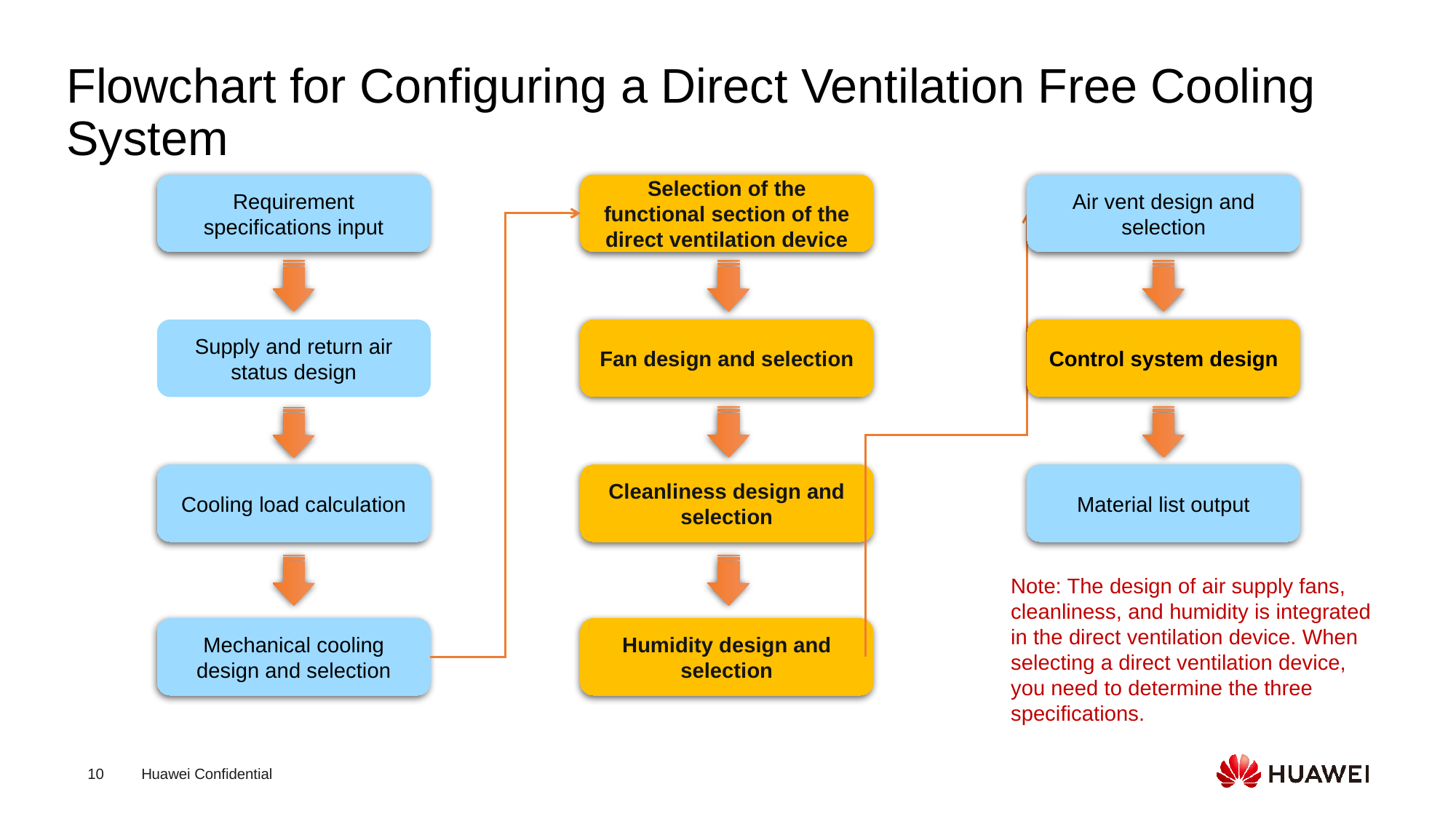

# Flowchart for Configuring a Direct Ventilation Free Cooling System
Requirement specifications input
Selection of the functional section of the direct ventilation device
Air vent design and selection

Supply and return air status design
Fan design and selection
Control system design

Cooling load calculation
Cleanliness design and selection
Material list output

Note: The design of air supply fans, cleanliness, and humidity is integrated in the direct ventilation device. When selecting a direct ventilation device, you need to determine the three specifications.
Mechanical cooling design and selection
Humidity design and selection